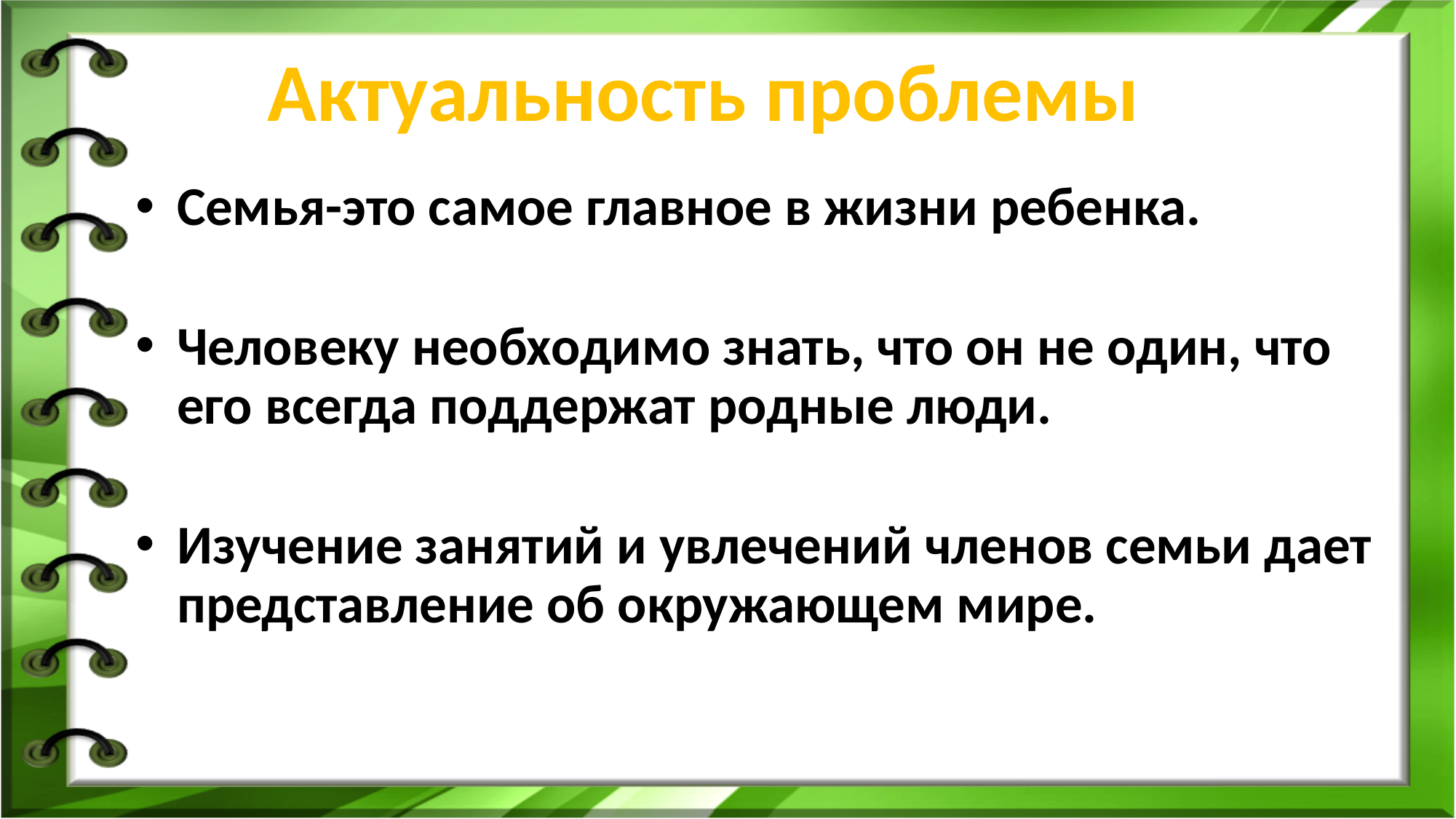

Актуальность проблемы
Семья-это самое главное в жизни ребенка.

Человеку необходимо знать, что он не один, что его всегда поддержат родные люди.

Изучение занятий и увлечений членов семьи дает представление об окружающем мире.